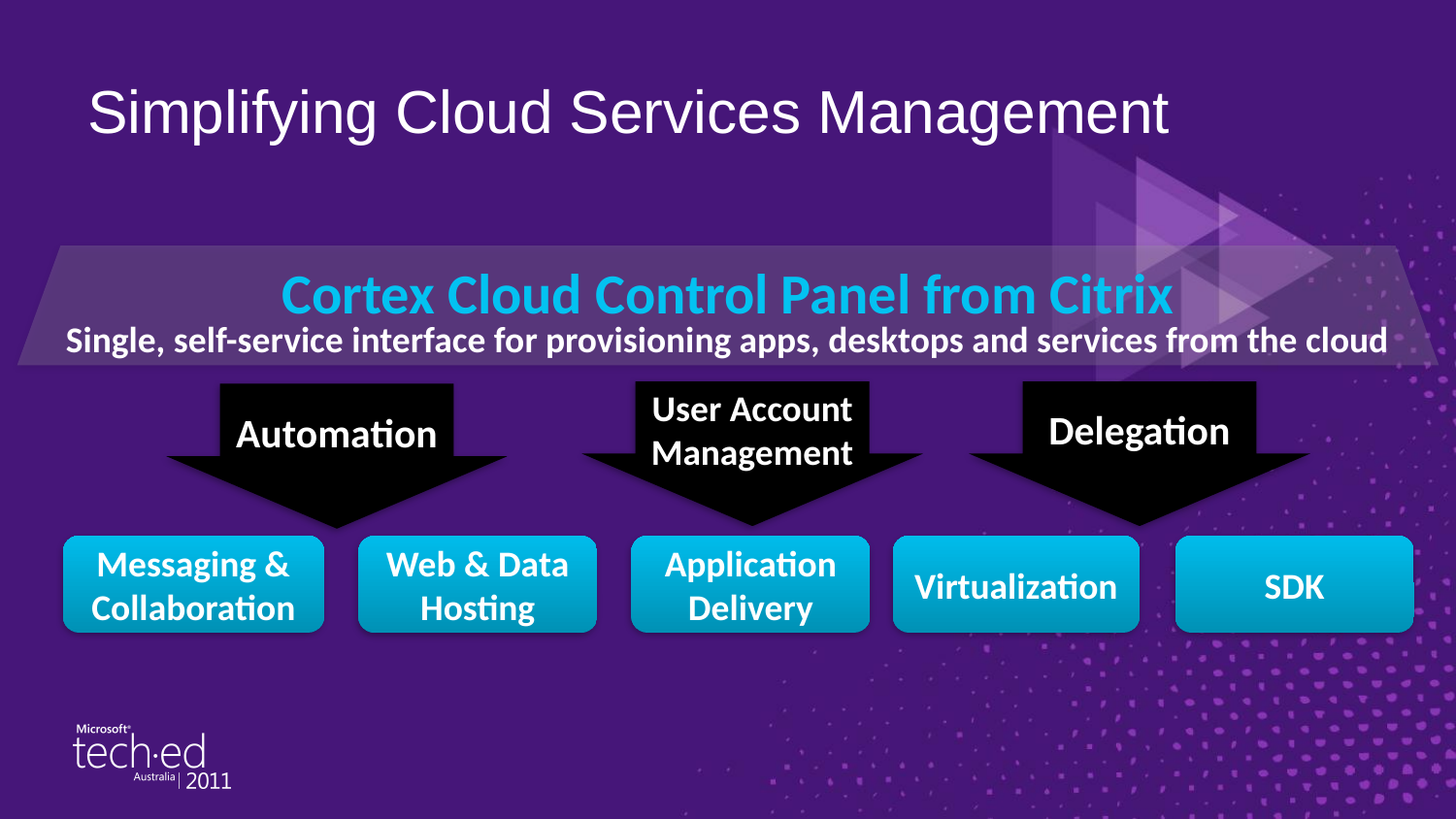

# Simplifying Cloud Services Management

Cortex Cloud Control Panel from Citrix
Single, self-service interface for provisioning apps, desktops and services from the cloud
User Account
Management
Delegation
Automation
Application Delivery
Virtualization
SDK
Messaging & Collaboration
Web & Data Hosting